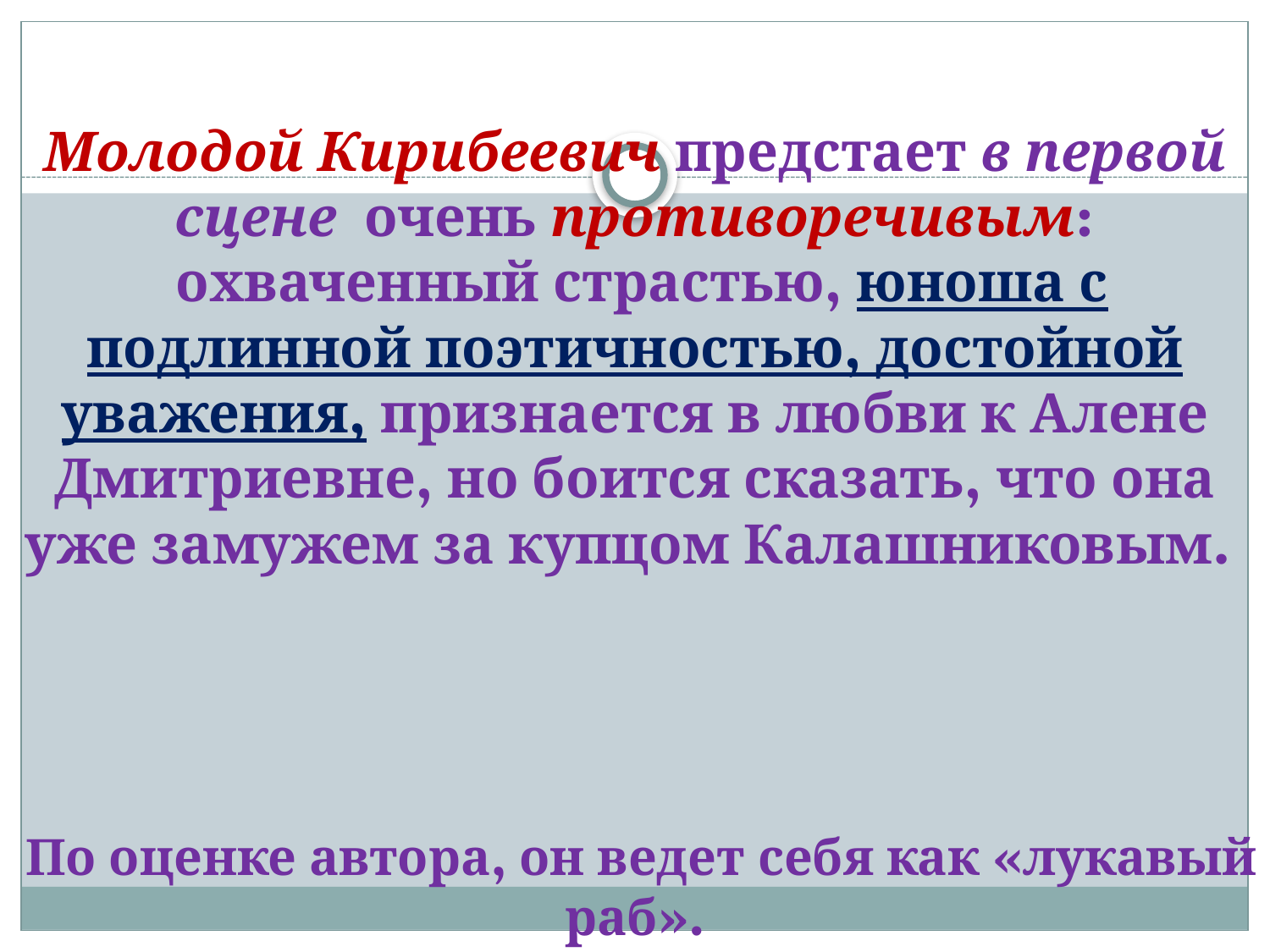

# Молодой Кирибеевич предстает в первой сцене  очень противоречивым: охваченный страстью, юноша с подлинной поэтичностью, достойной уважения, признается в любви к Алене Дмитриевне, но боится сказать, что она уже замужем за купцом Калашниковым.  По оценке автора, он ведет себя как «лукавый раб».